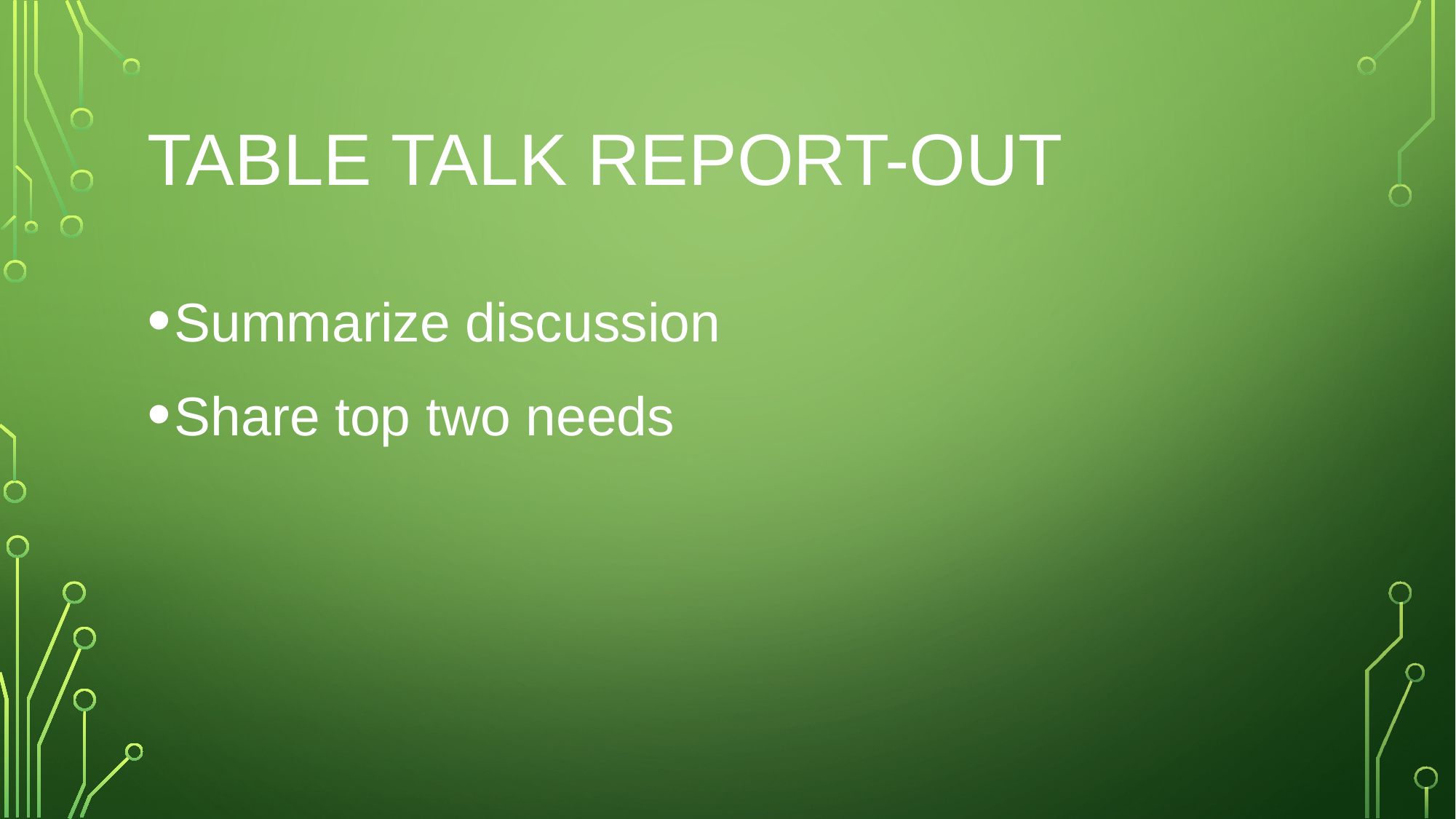

# table talk report-out
Summarize discussion
Share top two needs